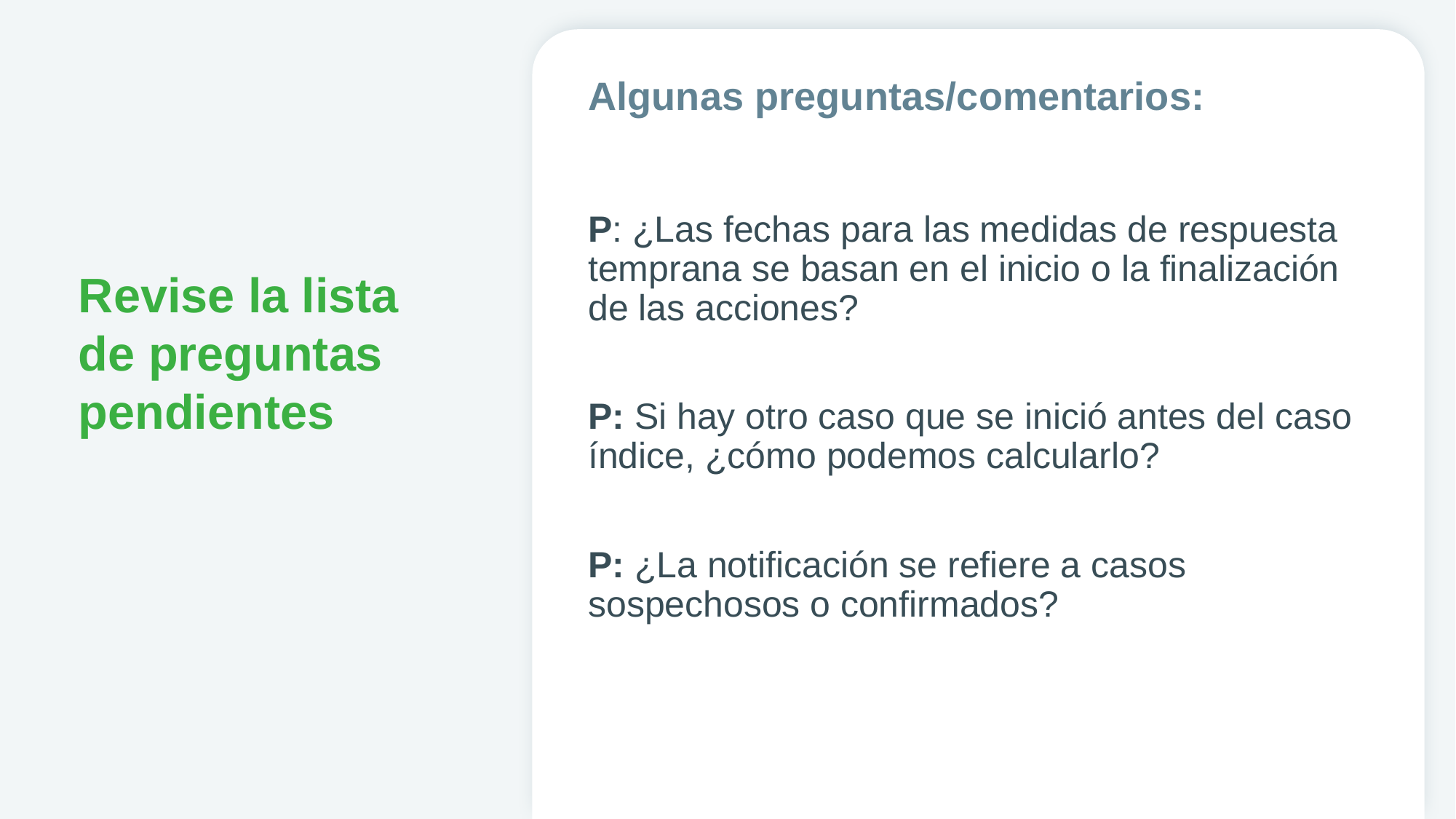

Algunas preguntas/comentarios:
# Revise la lista de preguntas pendientes
P: ¿Las fechas para las medidas de respuesta temprana se basan en el inicio o la finalización de las acciones?

P: Si hay otro caso que se inició antes del caso índice, ¿cómo podemos calcularlo?

P: ¿La notificación se refiere a casos sospechosos o confirmados?